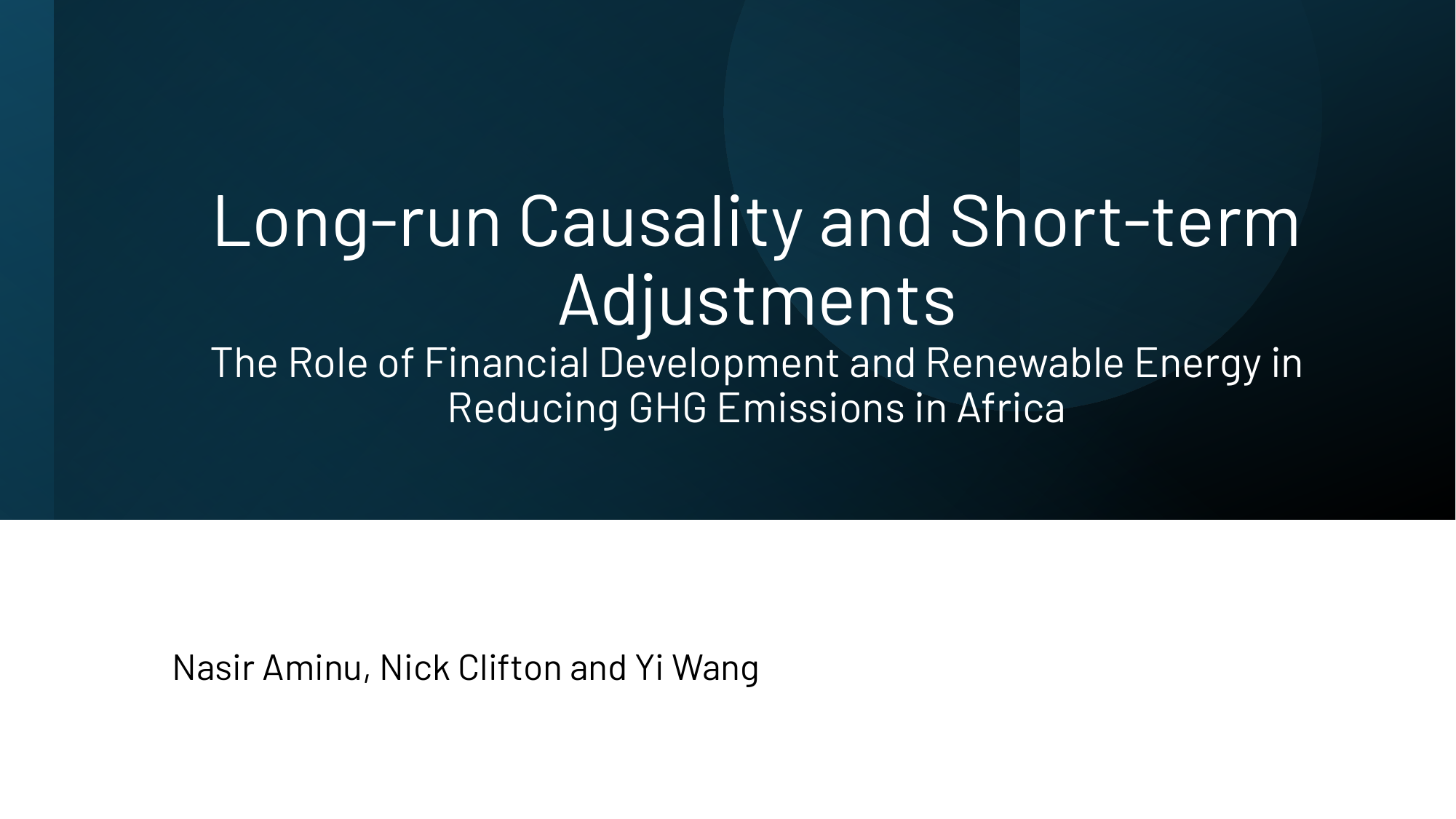

# Long-run Causality and Short-term Adjustments The Role of Financial Development and Renewable Energy in Reducing GHG Emissions in Africa
Nasir Aminu, Nick Clifton and Yi Wang